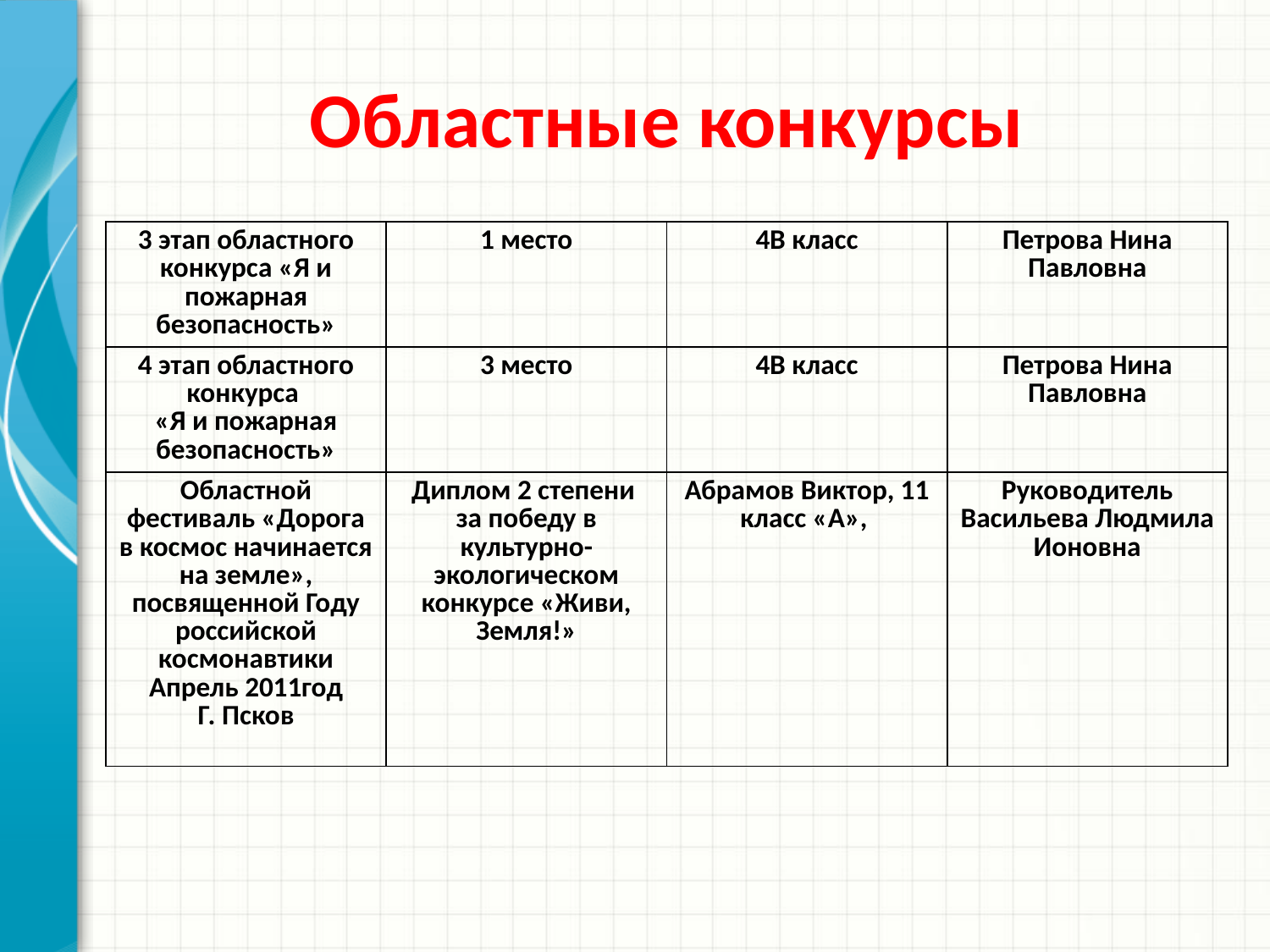

# Областные конкурсы
| 3 этап областного конкурса «Я и пожарная безопасность» | 1 место | 4В класс | Петрова Нина Павловна |
| --- | --- | --- | --- |
| 4 этап областного конкурса «Я и пожарная безопасность» | 3 место | 4В класс | Петрова Нина Павловна |
| Областной фестиваль «Дорога в космос начинается на земле», посвященной Году российской космонавтики Апрель 2011год Г. Псков | Диплом 2 степени за победу в культурно-экологическом конкурсе «Живи, Земля!» | Абрамов Виктор, 11 класс «А», | Руководитель Васильева Людмила Ионовна |